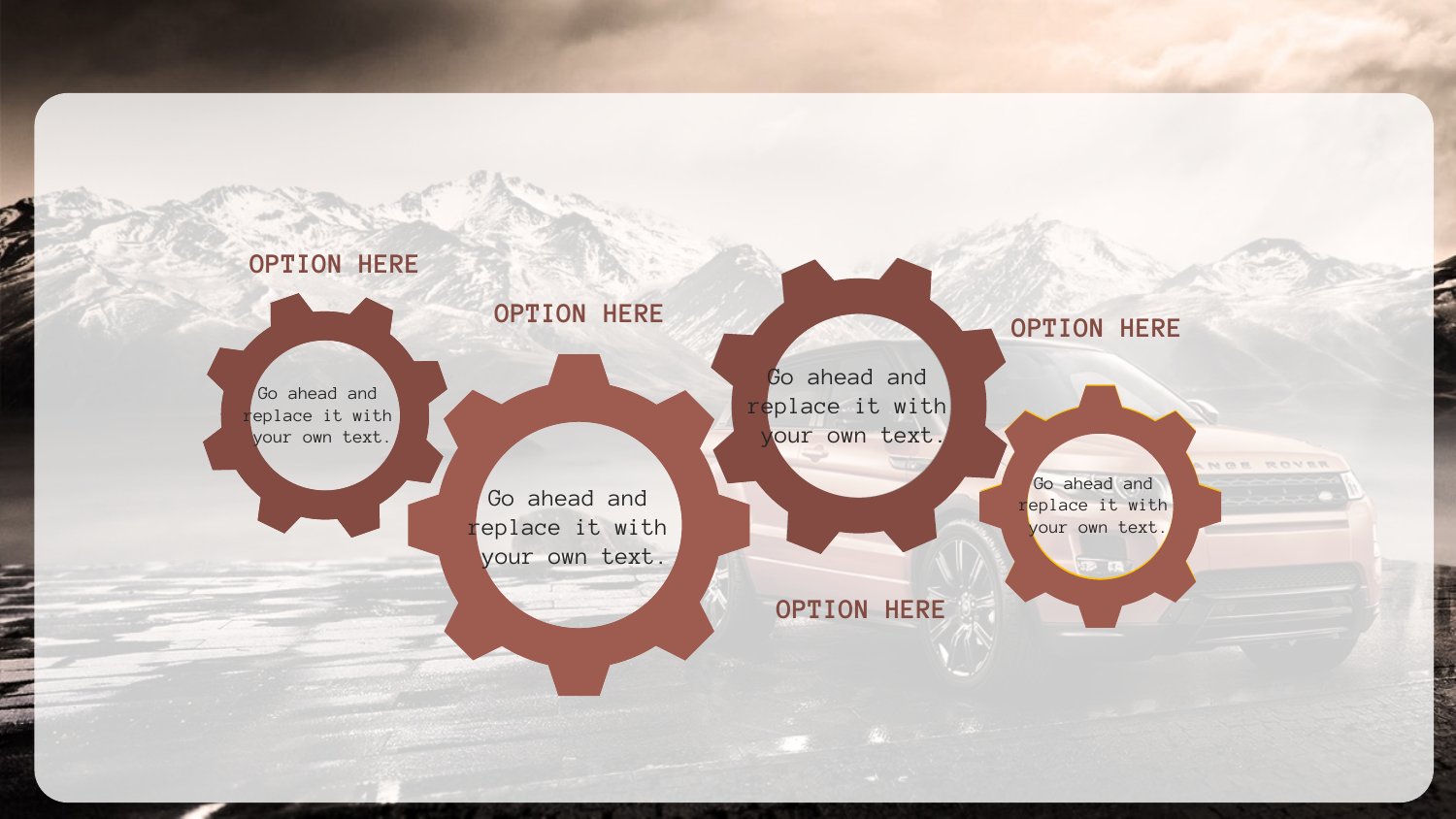

#

OPTION HERE

OPTION HERE

OPTION HERE
Go ahead and
replace it with
your own text.
Go ahead and
replace it with
your own text.

Go ahead and
replace it with
your own text.
Go ahead and
replace it with
your own text.
OPTION HERE